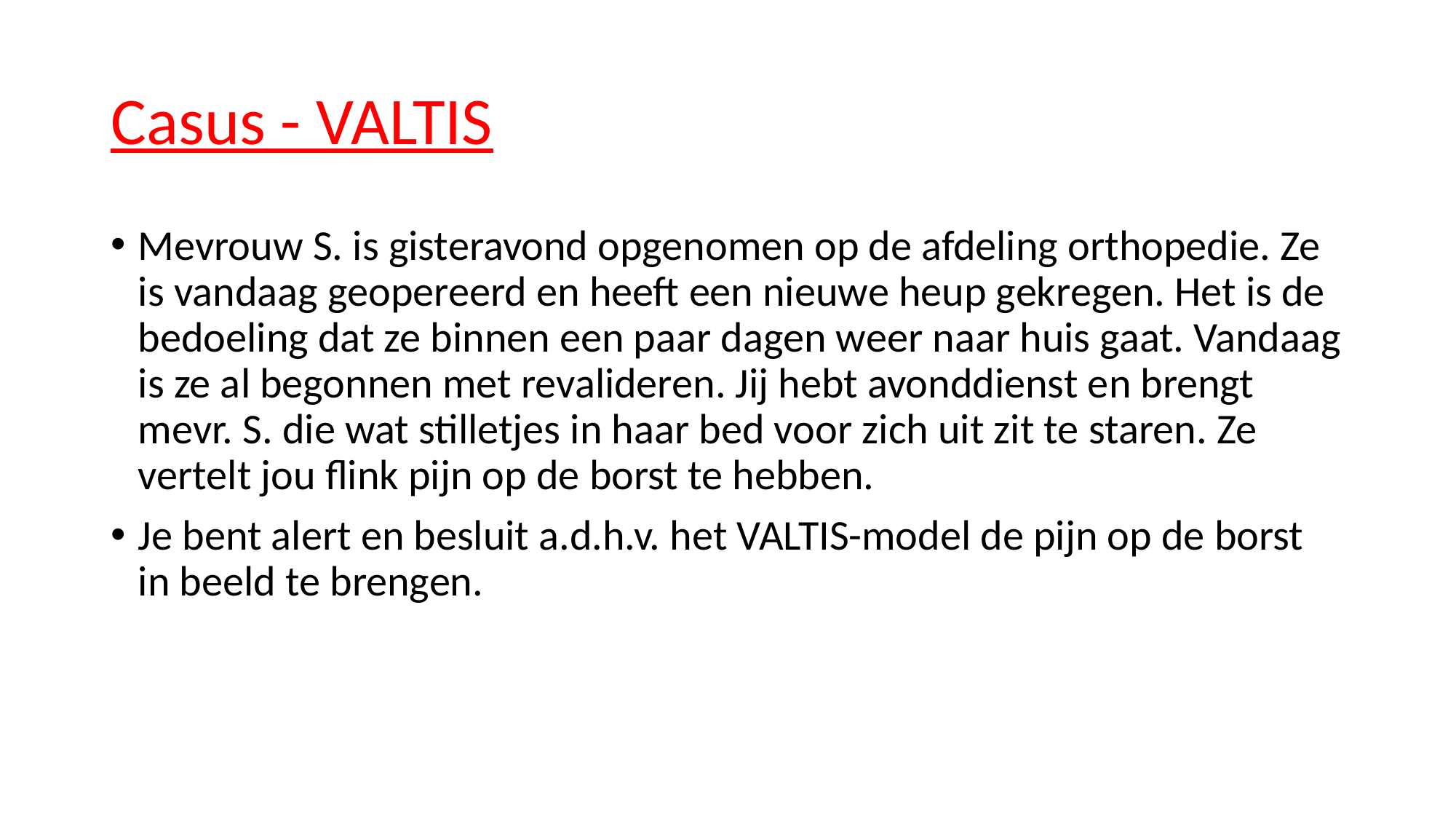

# Casus - VALTIS
Mevrouw S. is gisteravond opgenomen op de afdeling orthopedie. Ze is vandaag geopereerd en heeft een nieuwe heup gekregen. Het is de bedoeling dat ze binnen een paar dagen weer naar huis gaat. Vandaag is ze al begonnen met revalideren. Jij hebt avonddienst en brengt mevr. S. die wat stilletjes in haar bed voor zich uit zit te staren. Ze vertelt jou flink pijn op de borst te hebben.
Je bent alert en besluit a.d.h.v. het VALTIS-model de pijn op de borst in beeld te brengen.